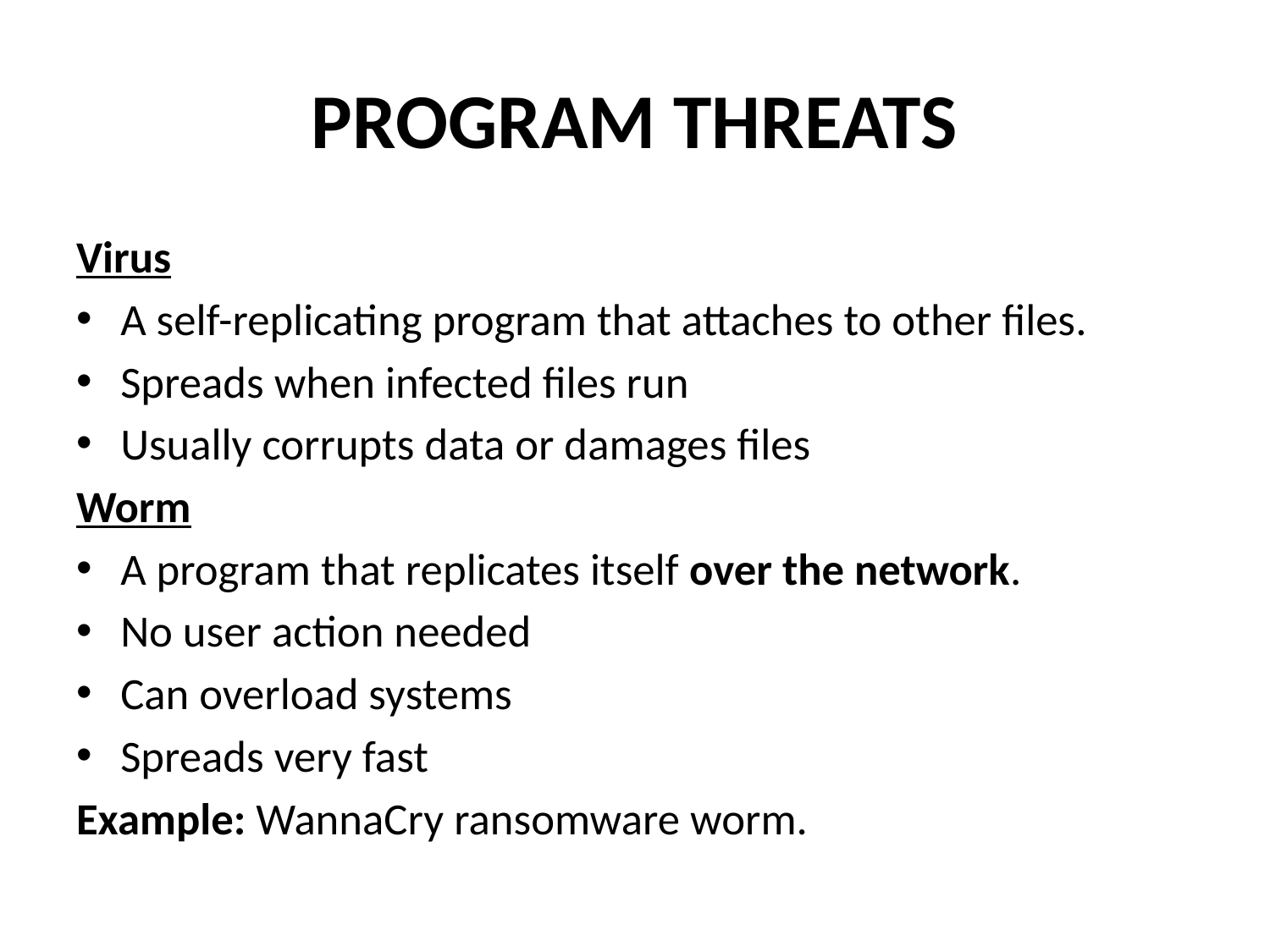

# PROGRAM THREATS
Virus
A self-replicating program that attaches to other files.
Spreads when infected files run
Usually corrupts data or damages files
Worm
A program that replicates itself over the network.
No user action needed
Can overload systems
Spreads very fast
Example: WannaCry ransomware worm.